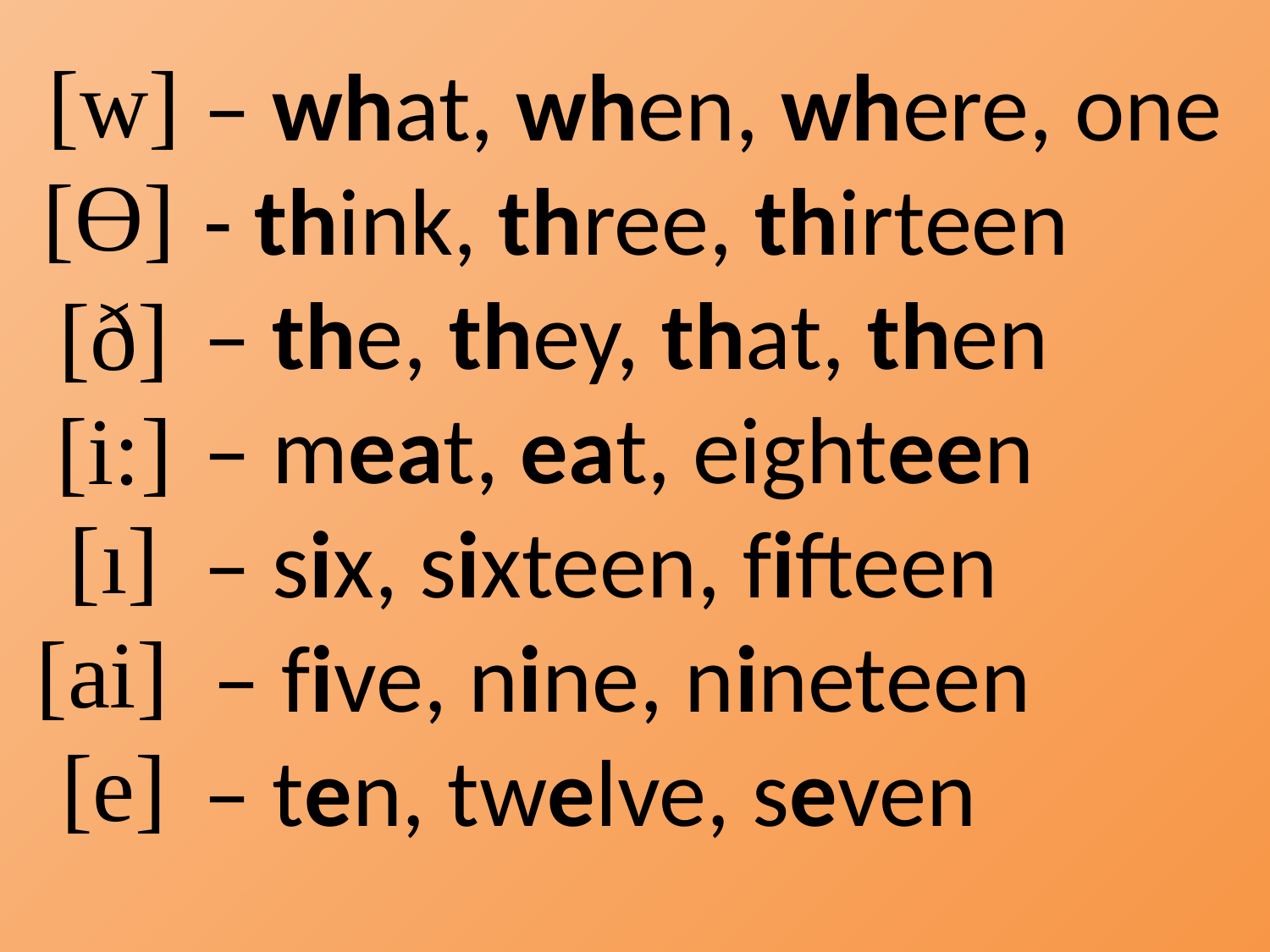

[w]
       – what, when, where, one
       - think, three, thirteen
       – the, they, that, then
       – meat, eat, eighteen
       – six, sixteen, fifteen
       – five, nine, nineteen
       – ten, twelve, seven

[Ɵ]
[ð]
[i:]
[ı]
[ai]
[e]